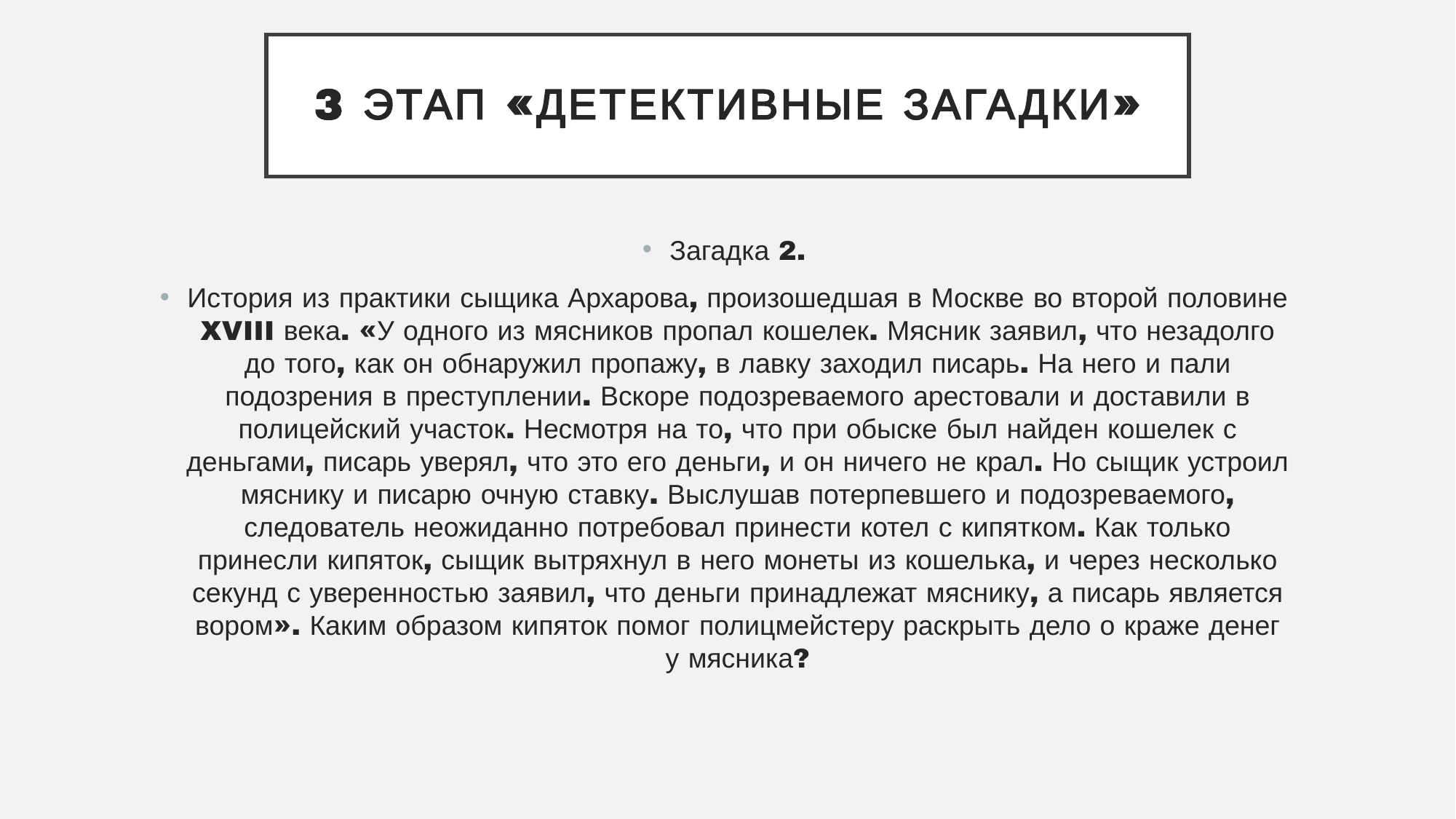

# 3 этап «Детективные загадки»
Загадка 2.
История из практики сыщика Архарова, произошедшая в Москве во второй половине XVIII века. «У одного из мясников пропал кошелек. Мясник заявил, что незадолго до того, как он обнаружил пропажу, в лавку заходил писарь. На него и пали подозрения в преступлении. Вскоре подозреваемого арестовали и доставили в полицейский участок. Несмотря на то, что при обыске был найден кошелек с деньгами, писарь уверял, что это его деньги, и он ничего не крал. Но сыщик устроил мяснику и писарю очную ставку. Выслушав потерпевшего и подозреваемого, следователь неожиданно потребовал принести котел с кипятком. Как только принесли кипяток, сыщик вытряхнул в него монеты из кошелька, и через несколько секунд с уверенностью заявил, что деньги принадлежат мяснику, а писарь является вором». Каким образом кипяток помог полицмейстеру раскрыть дело о краже денег у мясника?